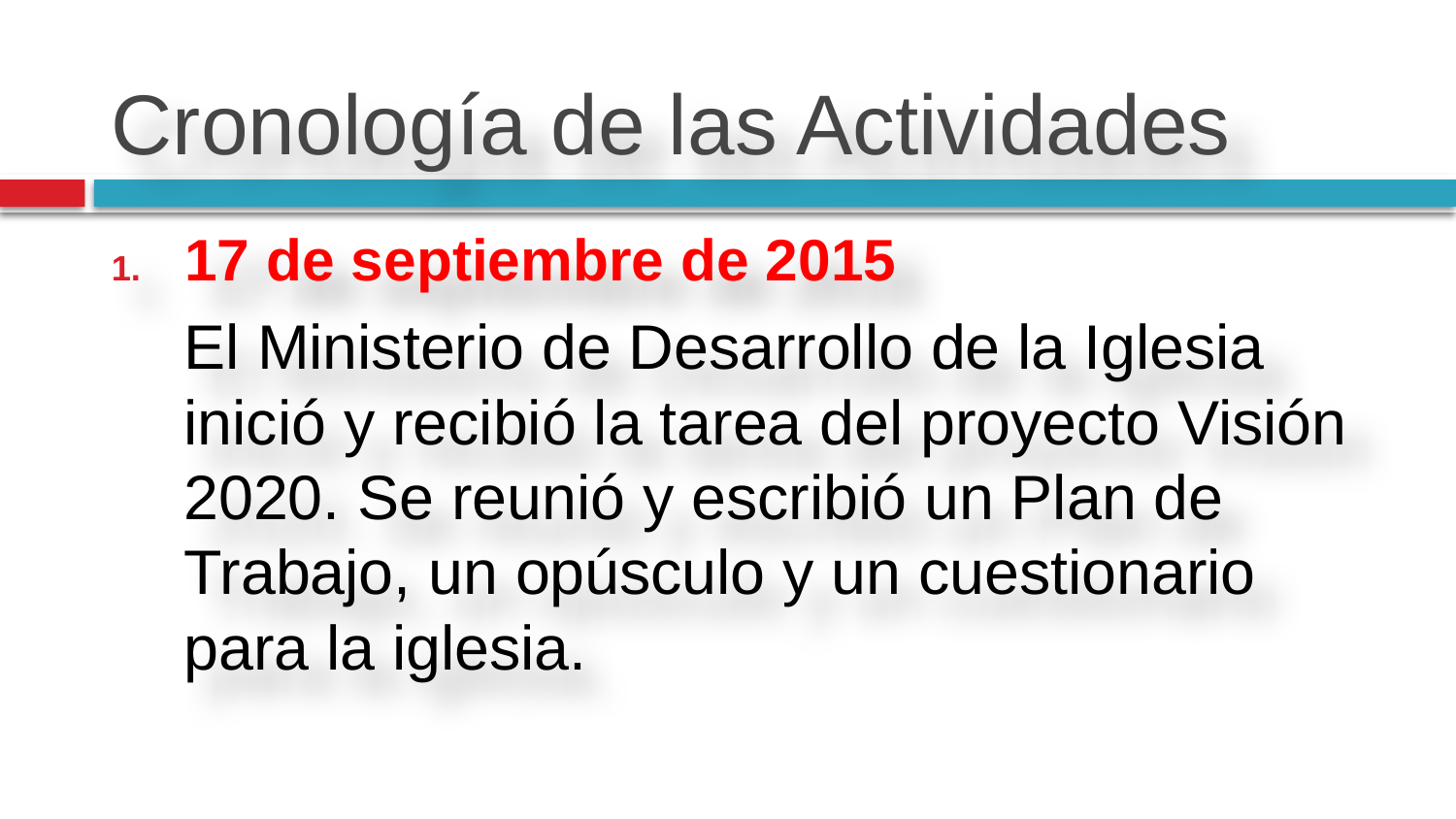

# Cronología de las Actividades
17 de septiembre de 2015
El Ministerio de Desarrollo de la Iglesia inició y recibió la tarea del proyecto Visión 2020. Se reunió y escribió un Plan de Trabajo, un opúsculo y un cuestionario para la iglesia.